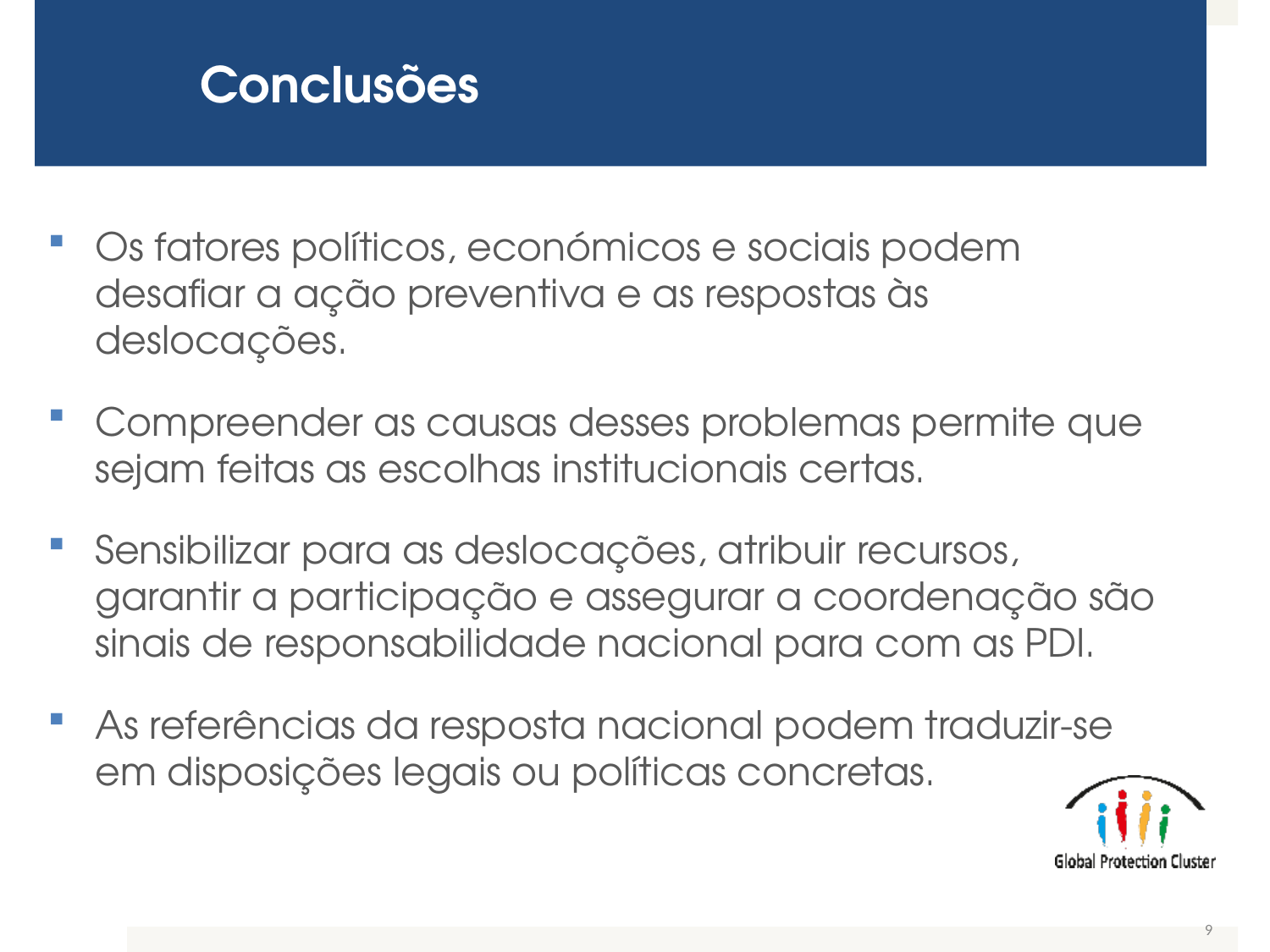

# Conclusões
Os fatores políticos, económicos e sociais podem desafiar a ação preventiva e as respostas às deslocações.
Compreender as causas desses problemas permite que sejam feitas as escolhas institucionais certas.
Sensibilizar para as deslocações, atribuir recursos, garantir a participação e assegurar a coordenação são sinais de responsabilidade nacional para com as PDI.
As referências da resposta nacional podem traduzir-se em disposições legais ou políticas concretas.